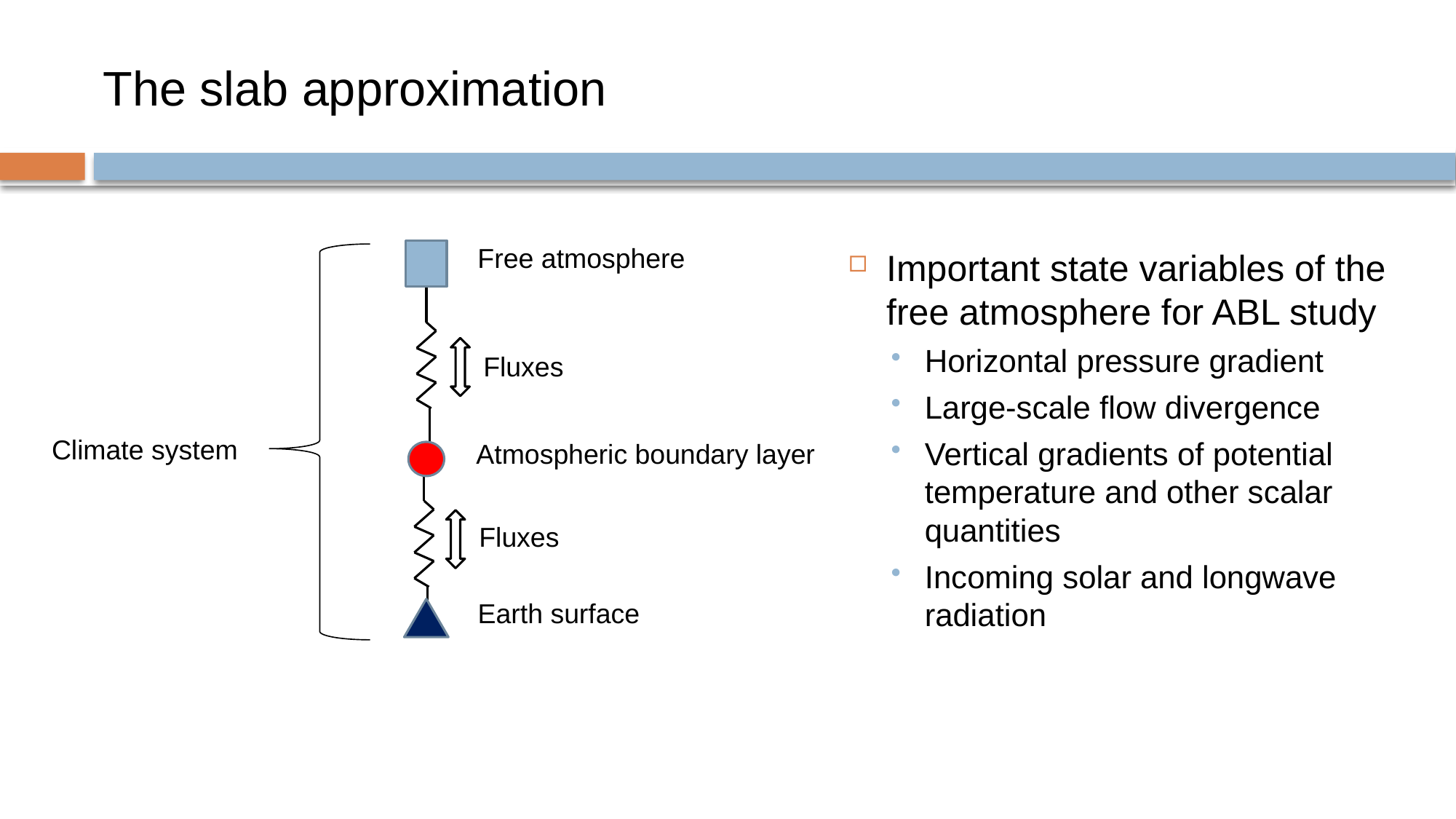

# The slab approximation
Free atmosphere
Important state variables of the free atmosphere for ABL study
Horizontal pressure gradient
Large-scale flow divergence
Vertical gradients of potential temperature and other scalar quantities
Incoming solar and longwave radiation

Fluxes
Climate system
Atmospheric boundary layer

Fluxes
Earth surface